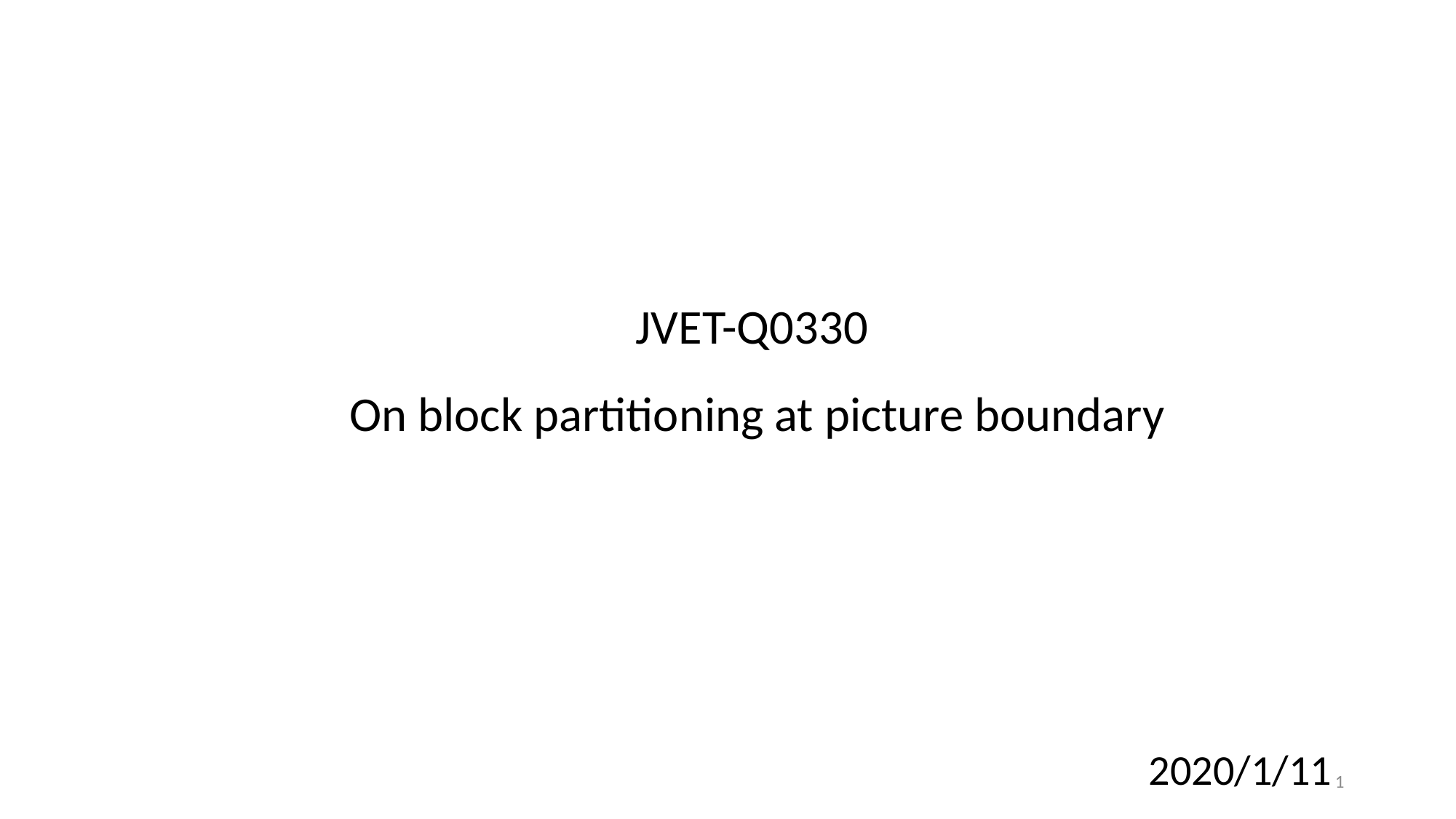

JVET-Q0330
On block partitioning at picture boundary
2020/1/11
1